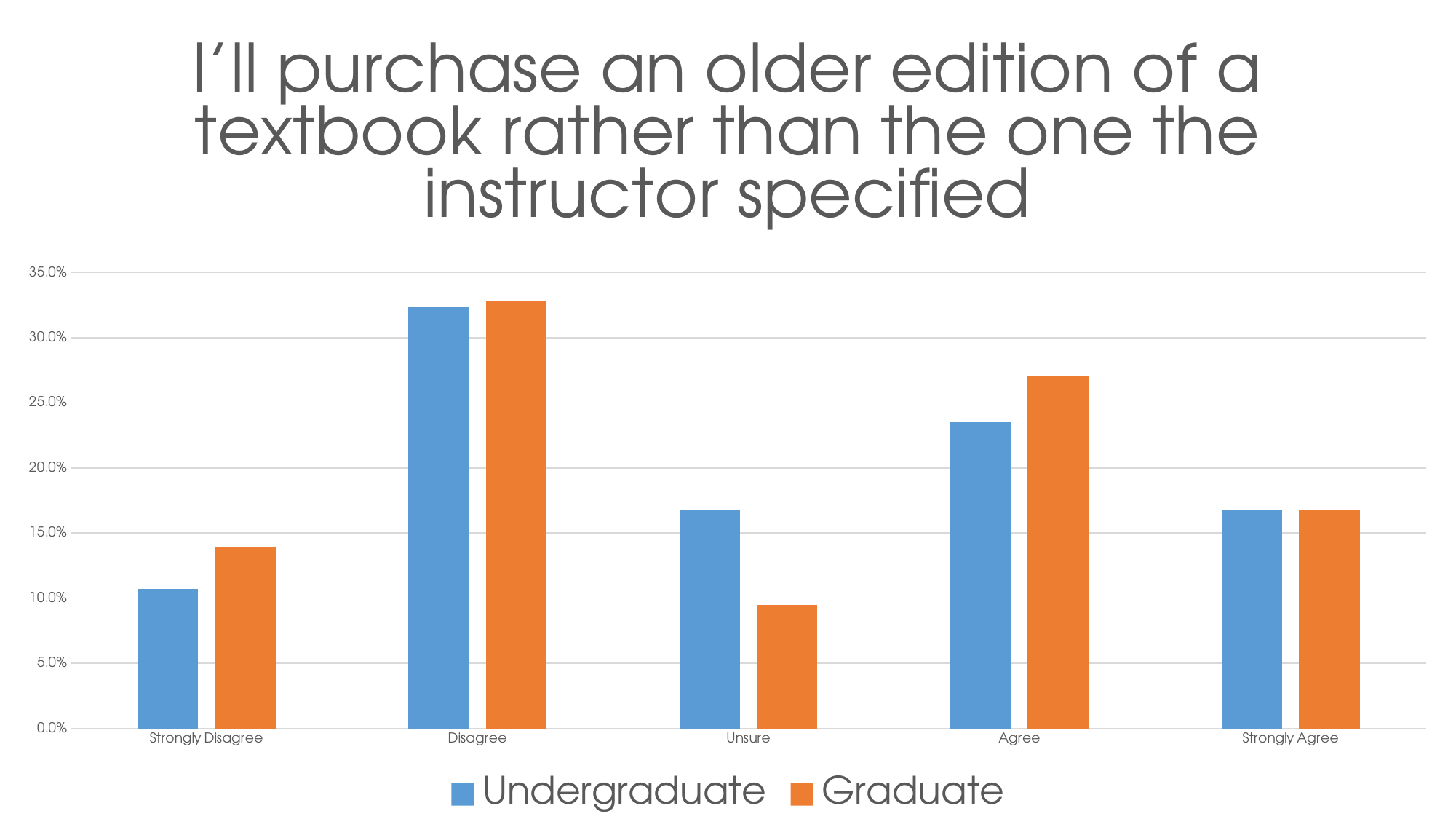

### Chart: I’ll purchase an older edition of a textbook rather than the one the instructor specified

| Category |  |  |
|---|---|---|
| Strongly Disagree | 0.10697674418604651 | 0.1386861313868613 |
| Disagree | 0.32325581395348835 | 0.3284671532846716 |
| Unsure | 0.1674418604651163 | 0.09489051094890509 |
| Agree | 0.23488372093023255 | 0.27007299270072993 |
| Strongly Agree | 0.1674418604651163 | 0.1678832116788321 |